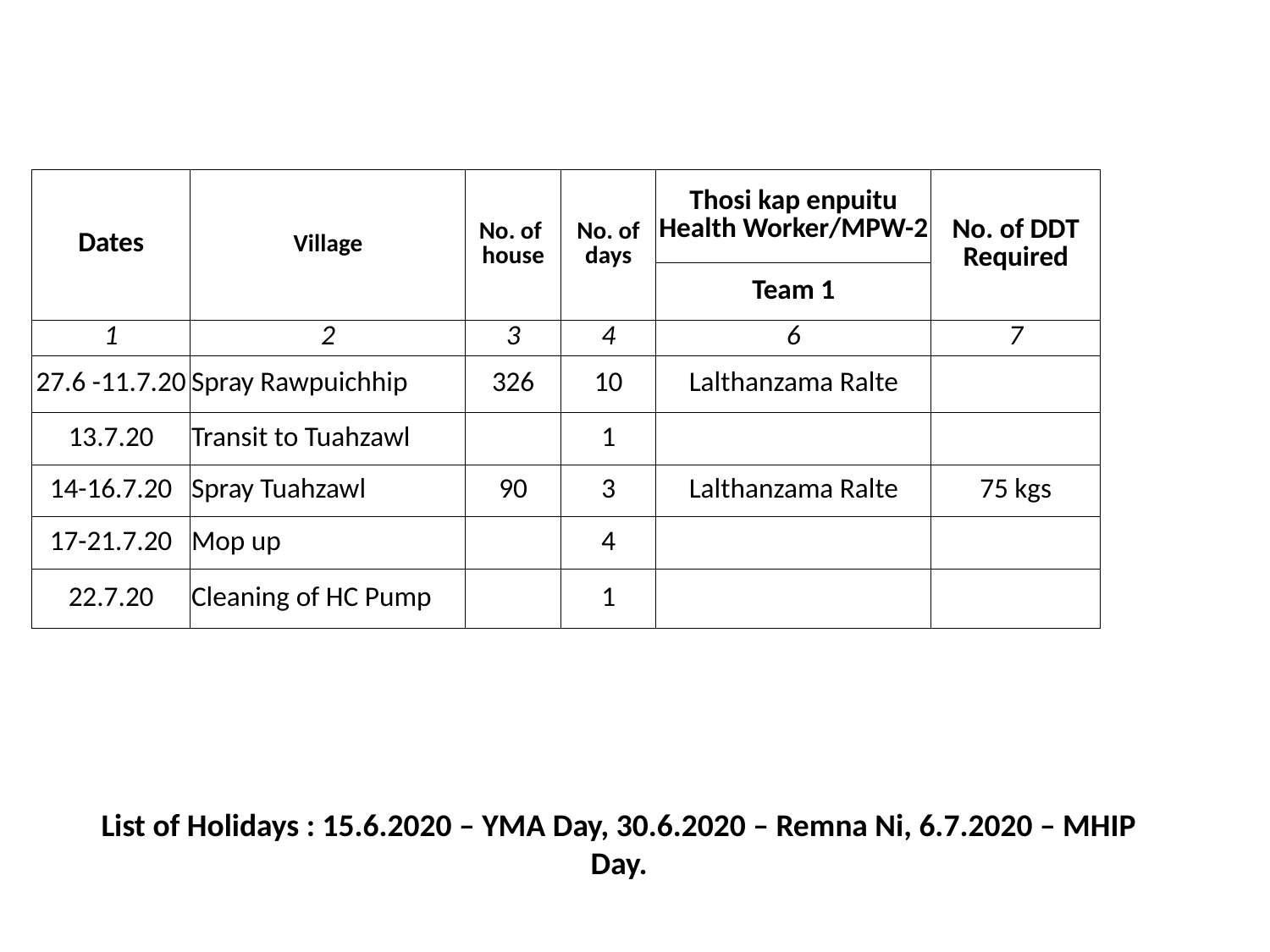

| Dates | Village | No. of house | No. of days | Thosi kap enpuitu Health Worker/MPW-2 | No. of DDT Required |
| --- | --- | --- | --- | --- | --- |
|  |  |  |  | Team 1 |  |
| 1 | 2 | 3 | 4 | 6 | 7 |
| 27.6 -11.7.20 | Spray Rawpuichhip | 326 | 10 | Lalthanzama Ralte |  |
| 13.7.20 | Transit to Tuahzawl |  | 1 |  |  |
| 14-16.7.20 | Spray Tuahzawl | 90 | 3 | Lalthanzama Ralte | 75 kgs |
| 17-21.7.20 | Mop up |  | 4 |  |  |
| 22.7.20 | Cleaning of HC Pump |  | 1 |  |  |
List of Holidays : 15.6.2020 – YMA Day, 30.6.2020 – Remna Ni, 6.7.2020 – MHIP Day.